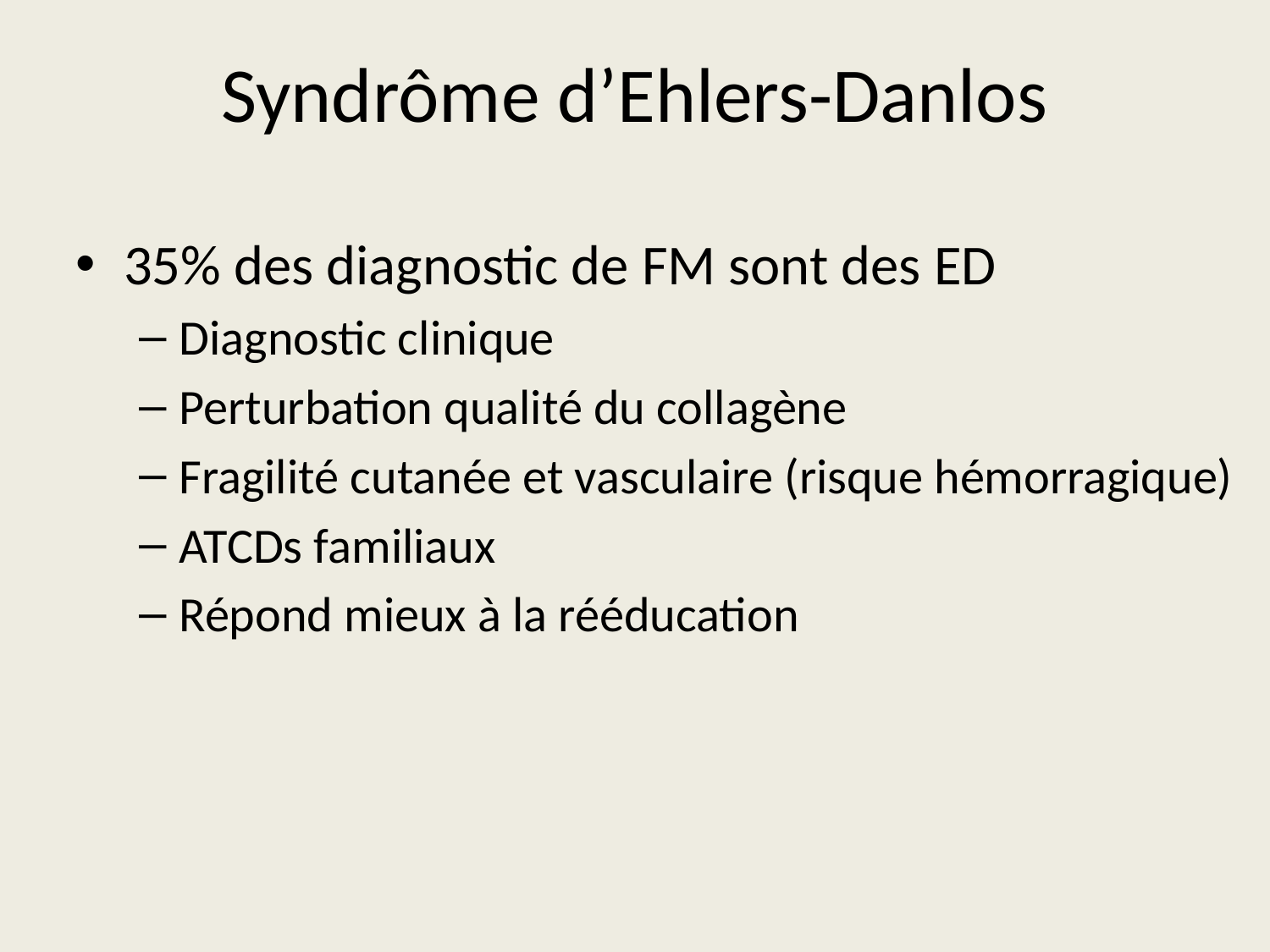

# Syndrôme d’Ehlers-Danlos
35% des diagnostic de FM sont des ED
Diagnostic clinique
Perturbation qualité du collagène
Fragilité cutanée et vasculaire (risque hémorragique)
ATCDs familiaux
Répond mieux à la rééducation